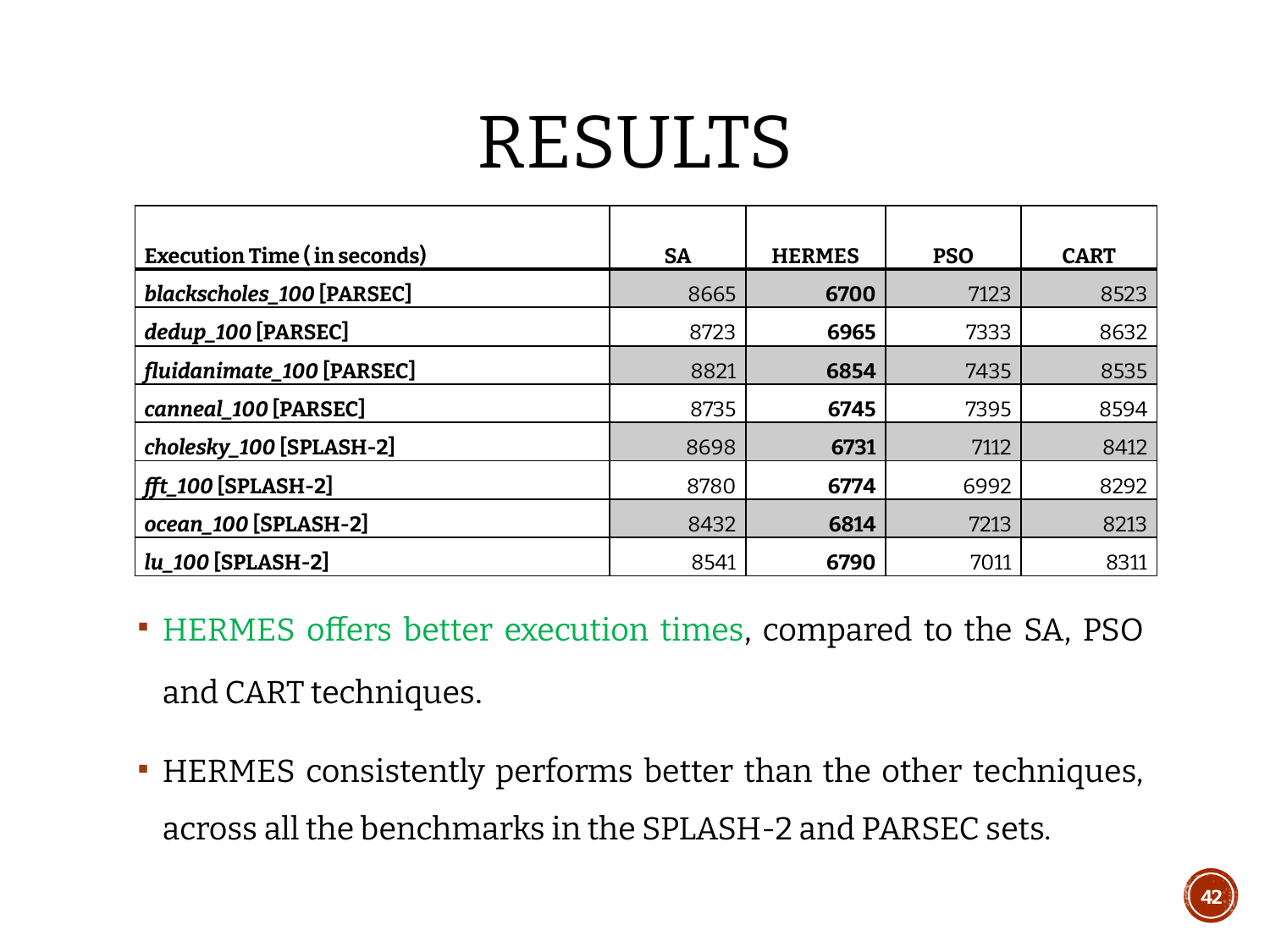

# results
| Execution Time ( in seconds) | SA | HERMES | PSO | CART |
| --- | --- | --- | --- | --- |
| blackscholes\_100 [PARSEC] | 8665 | 6700 | 7123 | 8523 |
| dedup\_100 [PARSEC] | 8723 | 6965 | 7333 | 8632 |
| fluidanimate\_100 [PARSEC] | 8821 | 6854 | 7435 | 8535 |
| canneal\_100 [PARSEC] | 8735 | 6745 | 7395 | 8594 |
| cholesky\_100 [SPLASH-2] | 8698 | 6731 | 7112 | 8412 |
| fft\_100 [SPLASH-2] | 8780 | 6774 | 6992 | 8292 |
| ocean\_100 [SPLASH-2] | 8432 | 6814 | 7213 | 8213 |
| lu\_100 [SPLASH-2] | 8541 | 6790 | 7011 | 8311 |
HERMES offers better execution times, compared to the SA, PSO and CART techniques.
HERMES consistently performs better than the other techniques, across all the benchmarks in the SPLASH-2 and PARSEC sets.
42